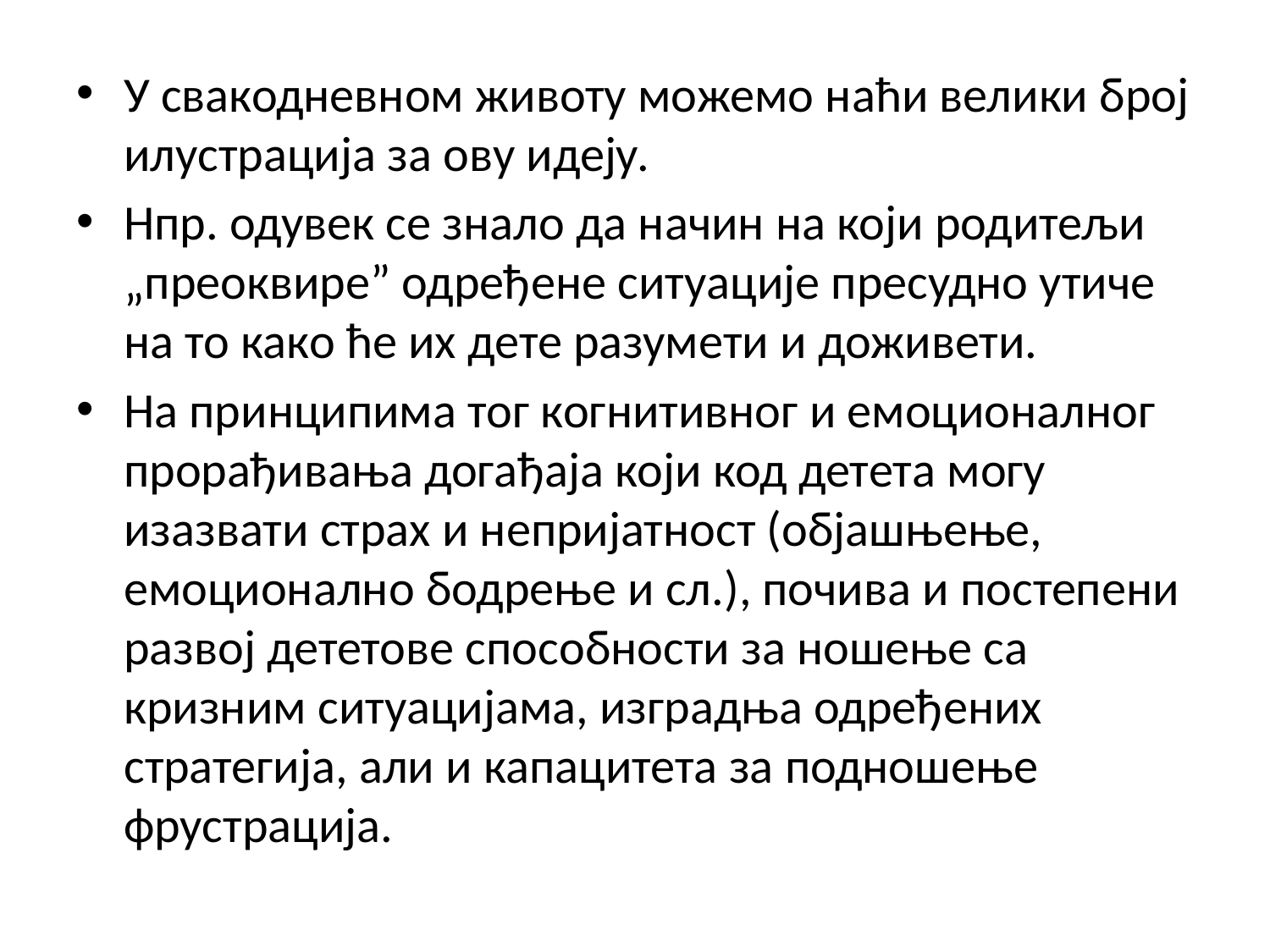

У свакодневном животу можемо наћи велики број илустрација за ову идеју.
Нпр. одувек се знало да начин на који родитељи „преоквире” одређене ситуације пресудно утиче на то како ће их дете разумети и доживети.
На принципима тог когнитивног и емоционалног прорађивања догађаја који код детета могу изазвати страх и непријатност (објашњење, емоционално бодрење и сл.), почива и постепени развој дететове способности за ношење са кризним ситуацијама, изградња одређених стратегија, али и капацитета за подношење фрустрација.